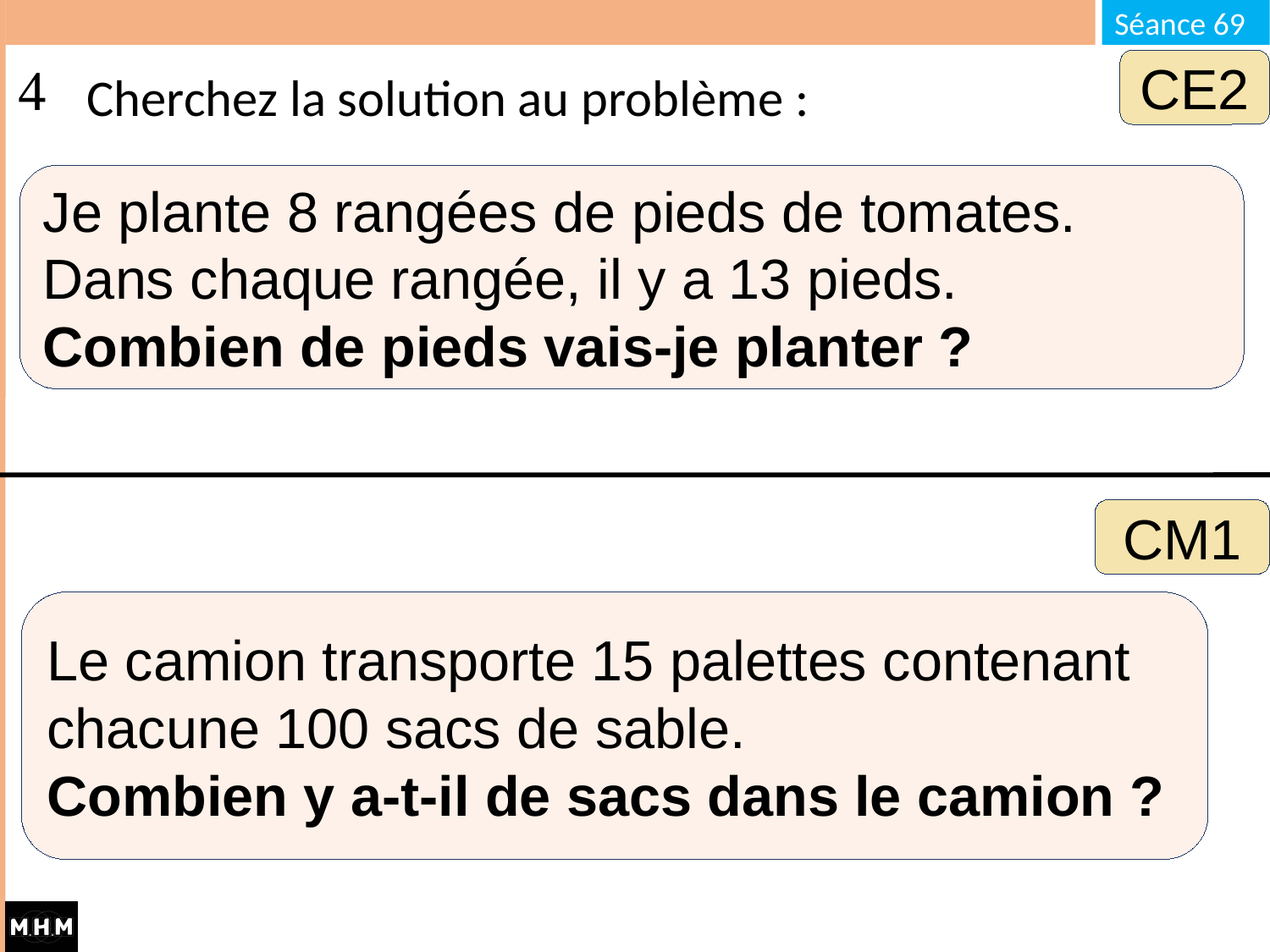

# Cherchez la solution au problème :
CE2
Je plante 8 rangées de pieds de tomates. Dans chaque rangée, il y a 13 pieds.
Combien de pieds vais-je planter ?

CM1
Le camion transporte 15 palettes contenant
chacune 100 sacs de sable.
Combien y a-t-il de sacs dans le camion ?